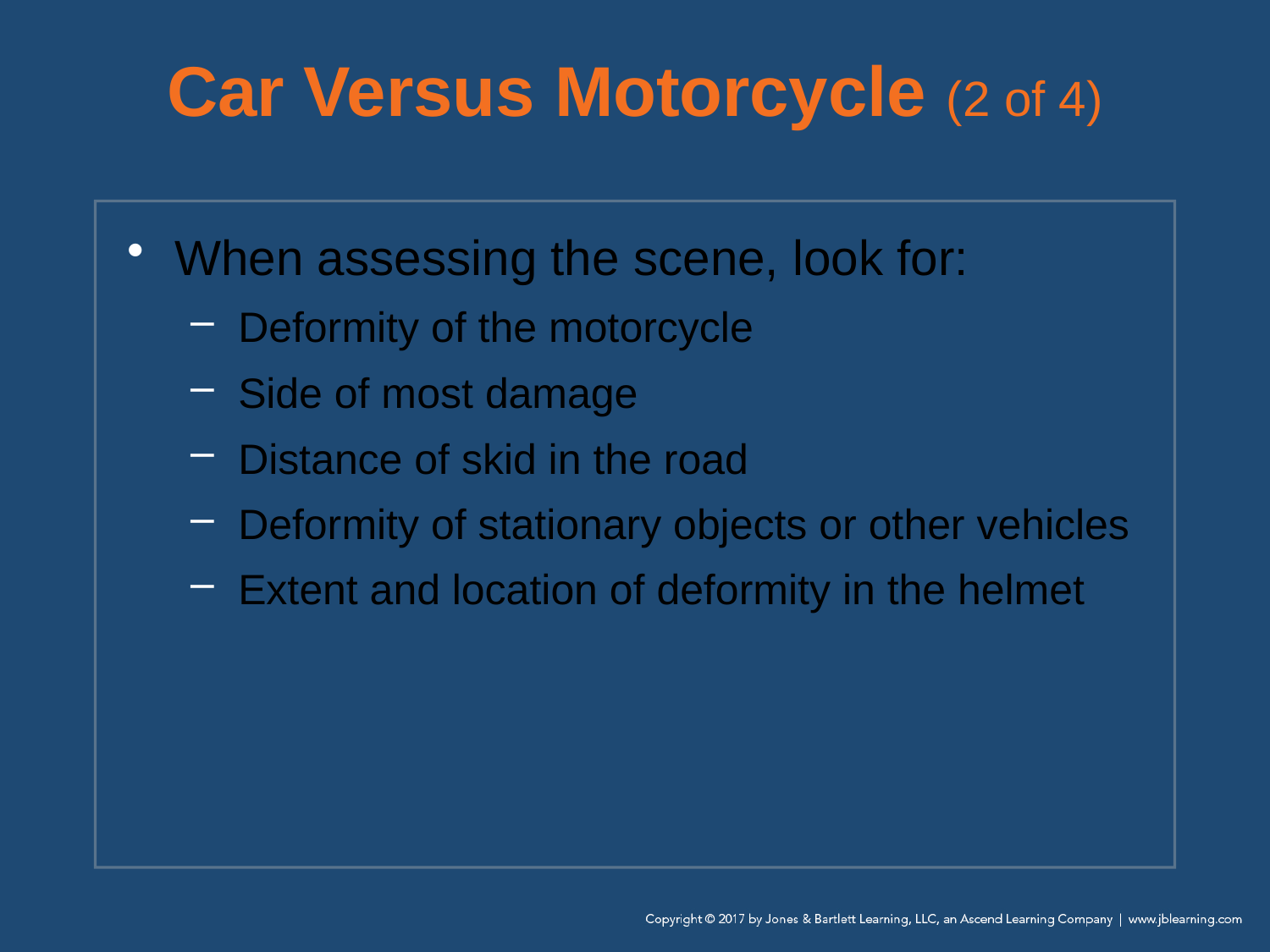

# Car Versus Motorcycle (2 of 4)
When assessing the scene, look for:
Deformity of the motorcycle
Side of most damage
Distance of skid in the road
Deformity of stationary objects or other vehicles
Extent and location of deformity in the helmet